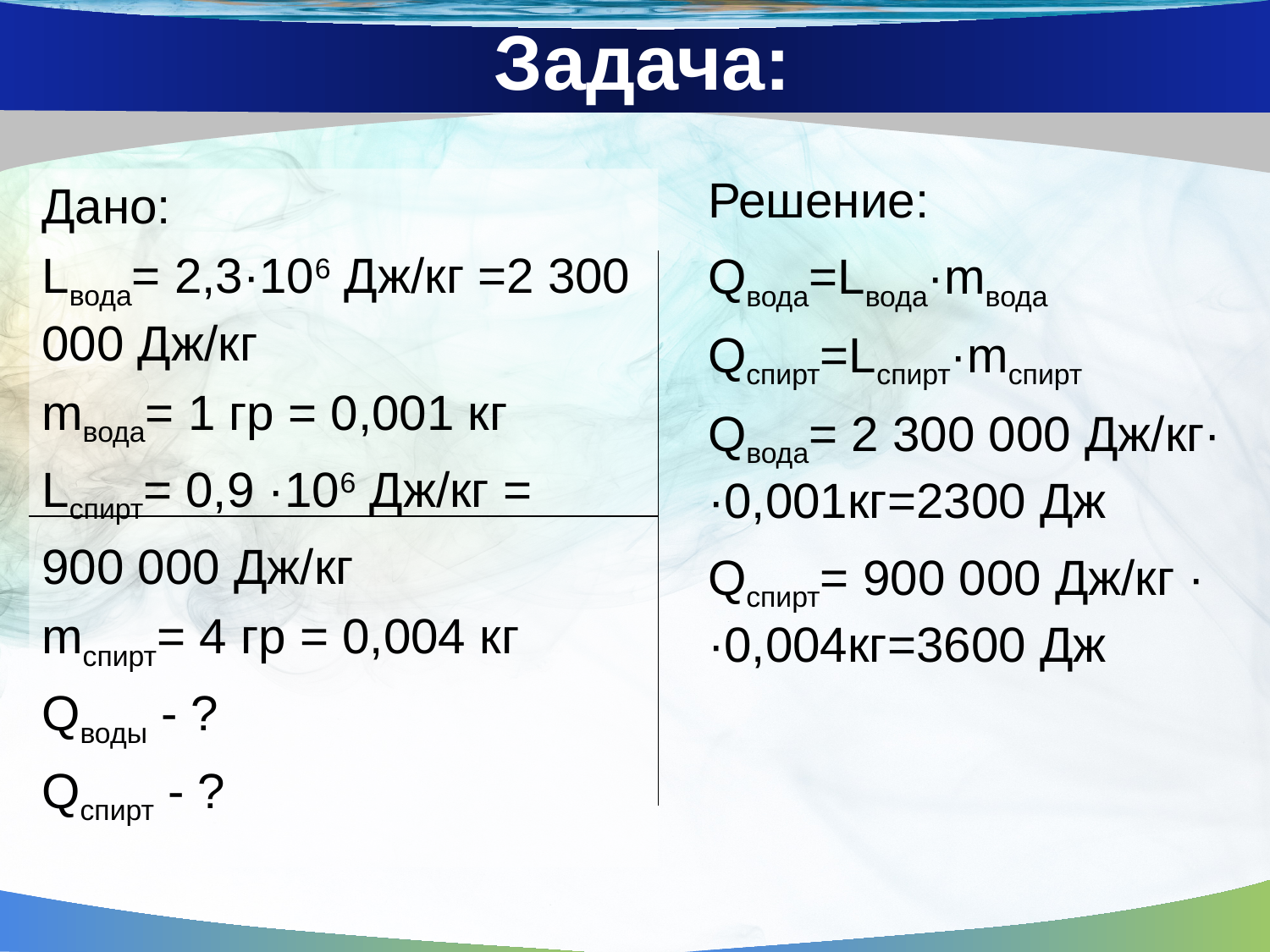

# Задача:
Дано:
Lвода= 2,3·106 Дж/кг =2 300 000 Дж/кг
mвода= 1 гр = 0,001 кг
Lспирт= 0,9 ·106 Дж/кг =
900 000 Дж/кг
mспирт= 4 гр = 0,004 кг
Qводы - ?
Qспирт - ?
Решение:
Qвода=Lвода·mвода
Qспирт=Lспирт·mспирт
Qвода= 2 300 000 Дж/кг· ·0,001кг=2300 Дж
Qспирт= 900 000 Дж/кг · ·0,004кг=3600 Дж